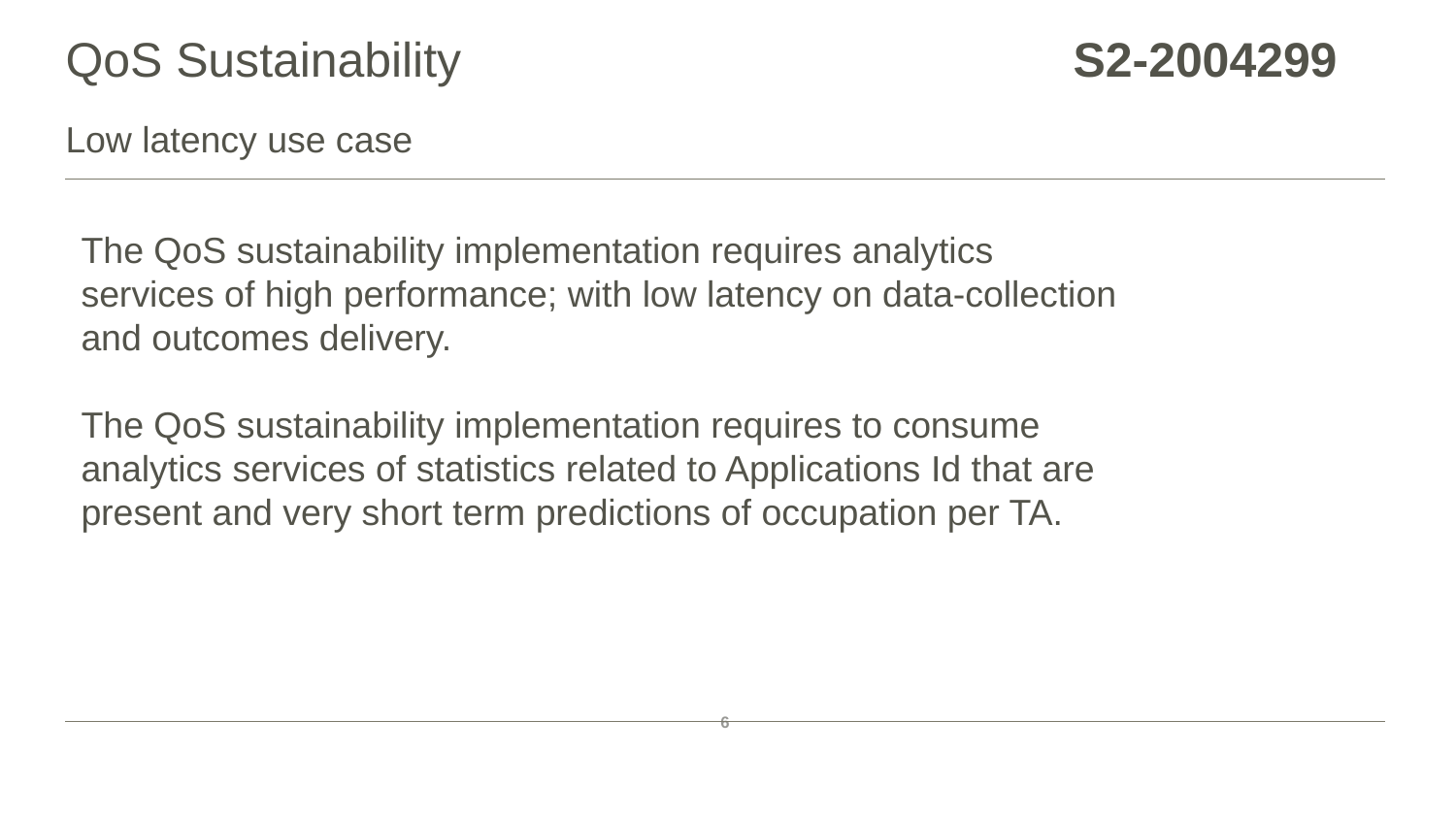

# QoS Sustainability                                             S2-2004299
Low latency use case
The QoS sustainability implementation requires analytics services of high performance; with low latency on data-collection and outcomes delivery.

The QoS sustainability implementation requires to consume analytics services of statistics related to Applications Id that are present and very short term predictions of occupation per TA.

6